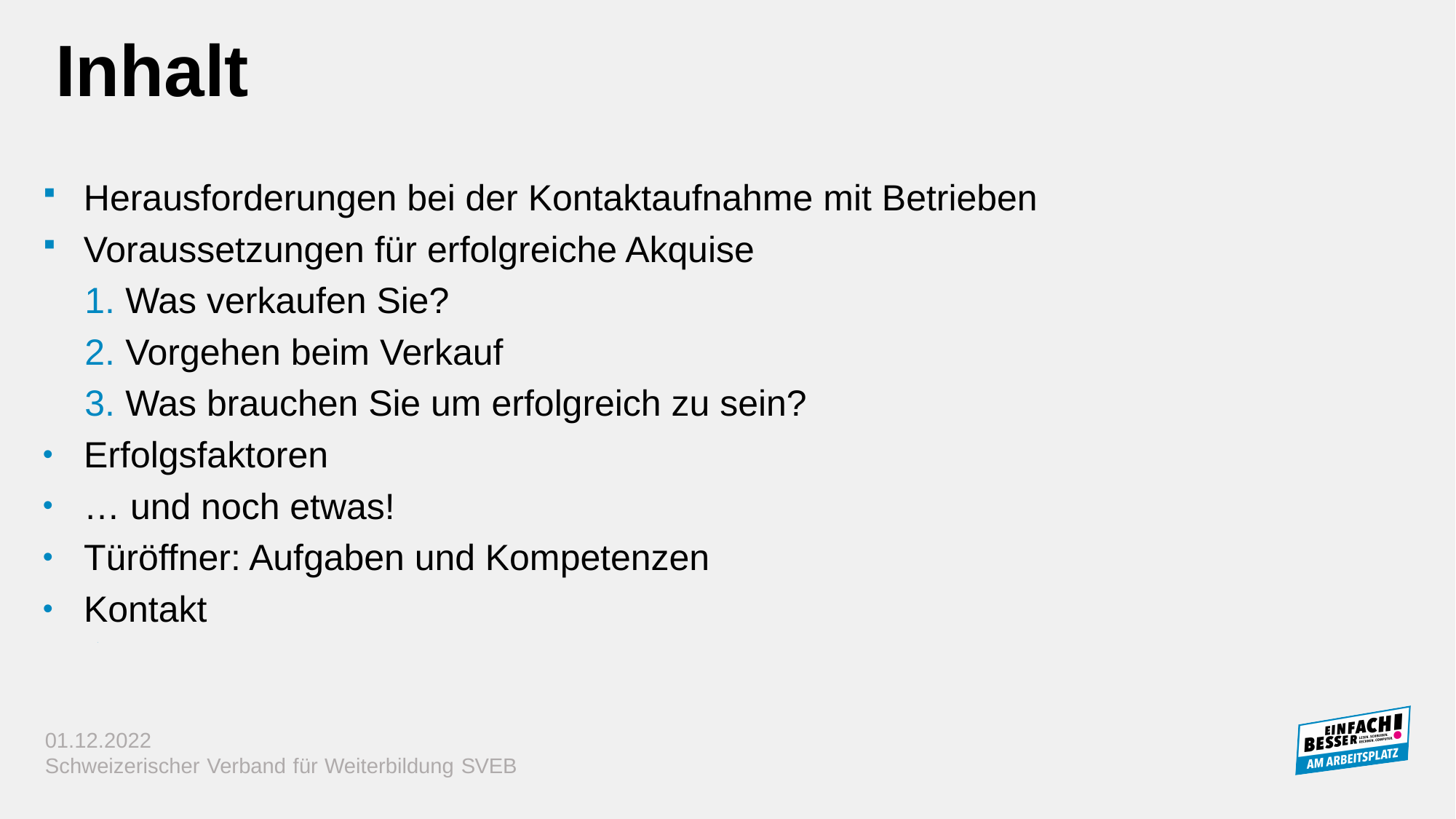

Inhalt
Herausforderungen bei der Kontaktaufnahme mit Betrieben
Voraussetzungen für erfolgreiche Akquise
	1. Was verkaufen Sie?
	2. Vorgehen beim Verkauf
	3. Was brauchen Sie um erfolgreich zu sein?
Erfolgsfaktoren
… und noch etwas!
Türöffner: Aufgaben und Kompetenzen
Kontakt